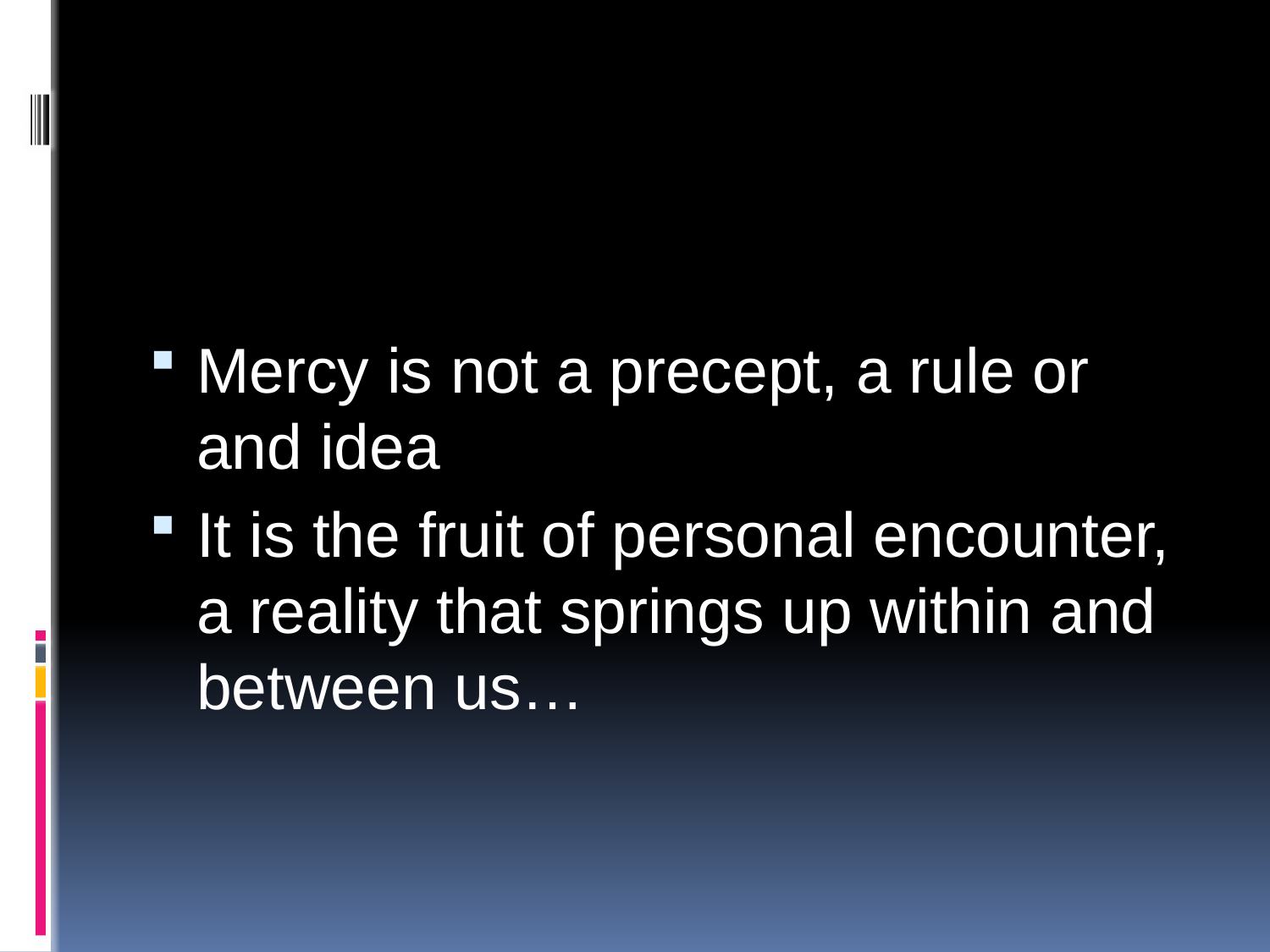

#

Mercy is not a precept, a rule or and idea
It is the fruit of personal encounter, a reality that springs up within and between us…